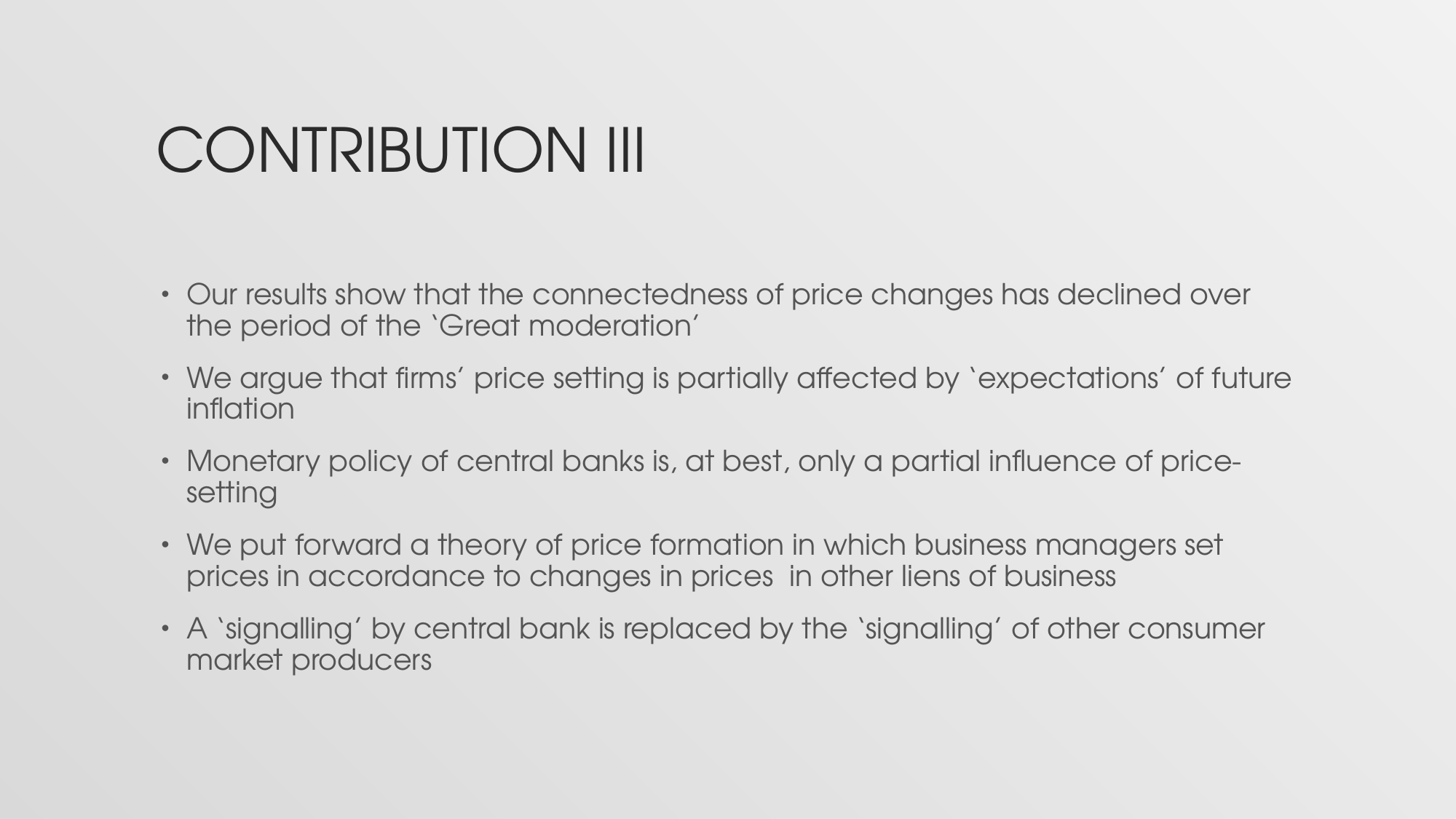

# Contribution iiI

Our results show that the connectedness of price changes has declined over the period of the ‘Great moderation’
We argue that firms’ price setting is partially affected by ‘expectations’ of future inflation
Monetary policy of central banks is, at best, only a partial influence of price-setting
We put forward a theory of price formation in which business managers set prices in accordance to changes in prices  in other liens of business
A ‘signalling’ by central bank is replaced by the ‘signalling’ of other consumer market producers